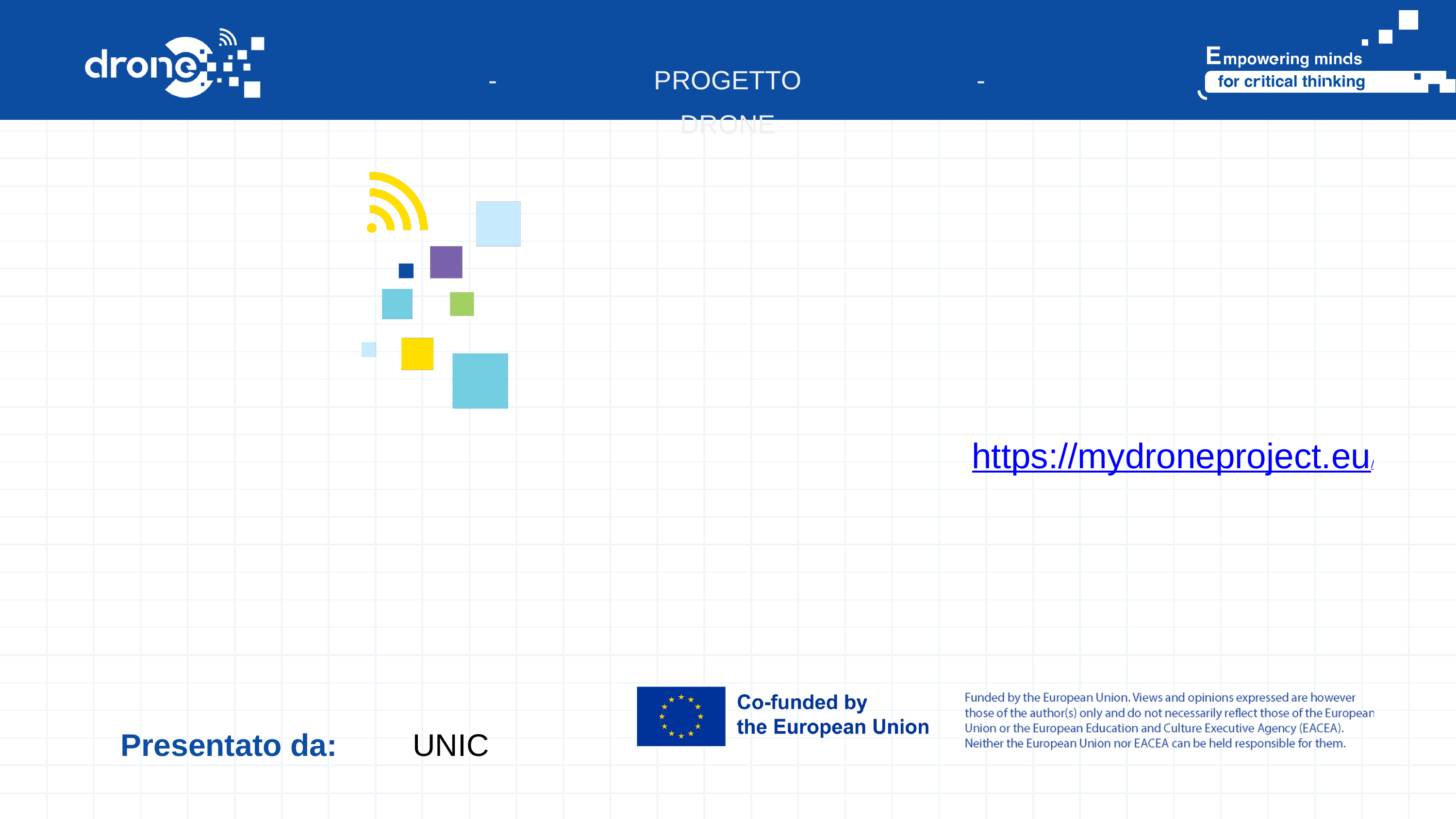

-
PROGETTO DRONE
-

https://mydroneproject.eu/

Presentato da:
UNIC